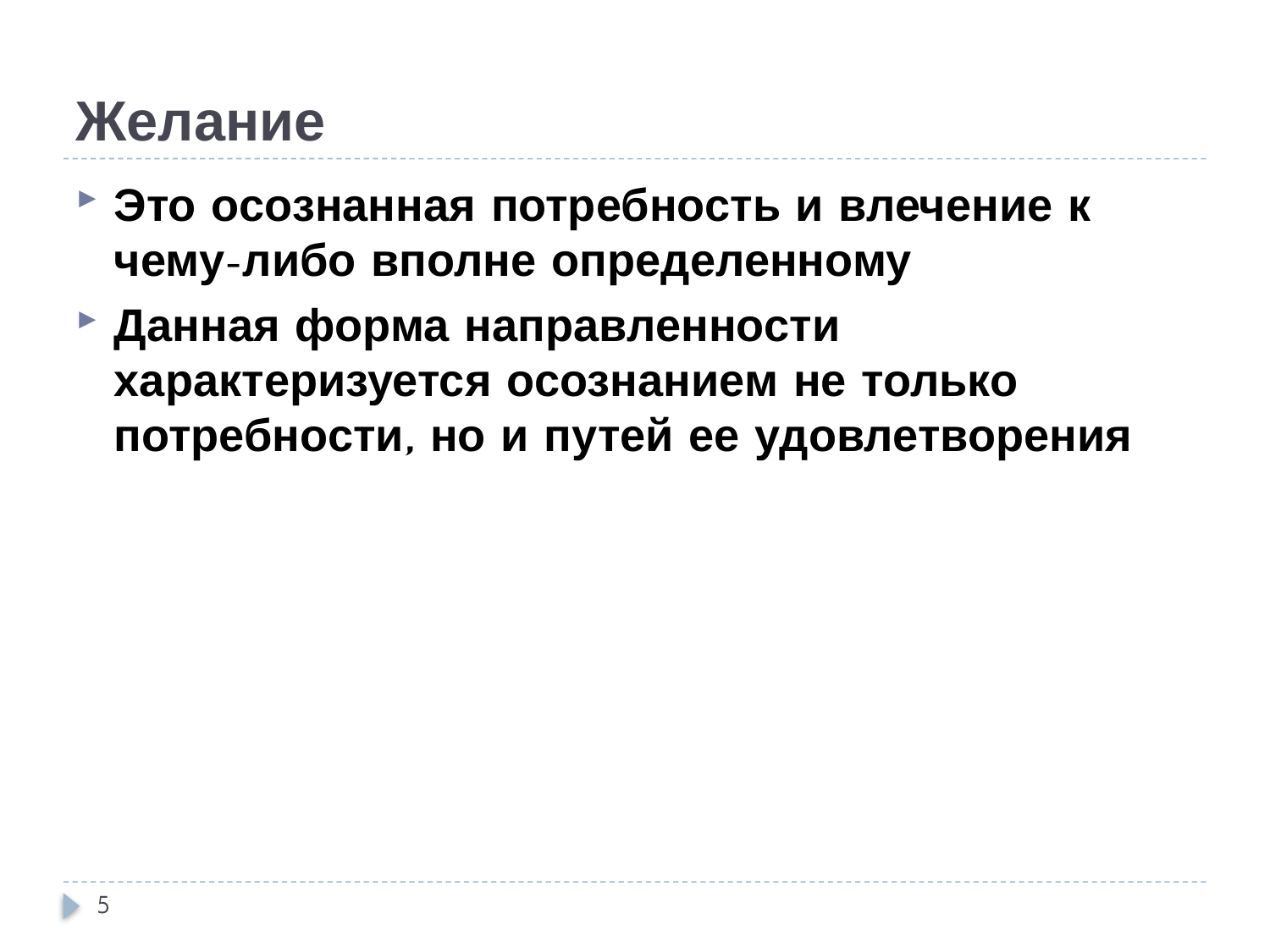

# Желание
Это осознанная потребность и влечение к чему-либо вполне определенному
Данная форма направленности характеризуется осознанием не только потребности, но и путей ее удовлетворения
5